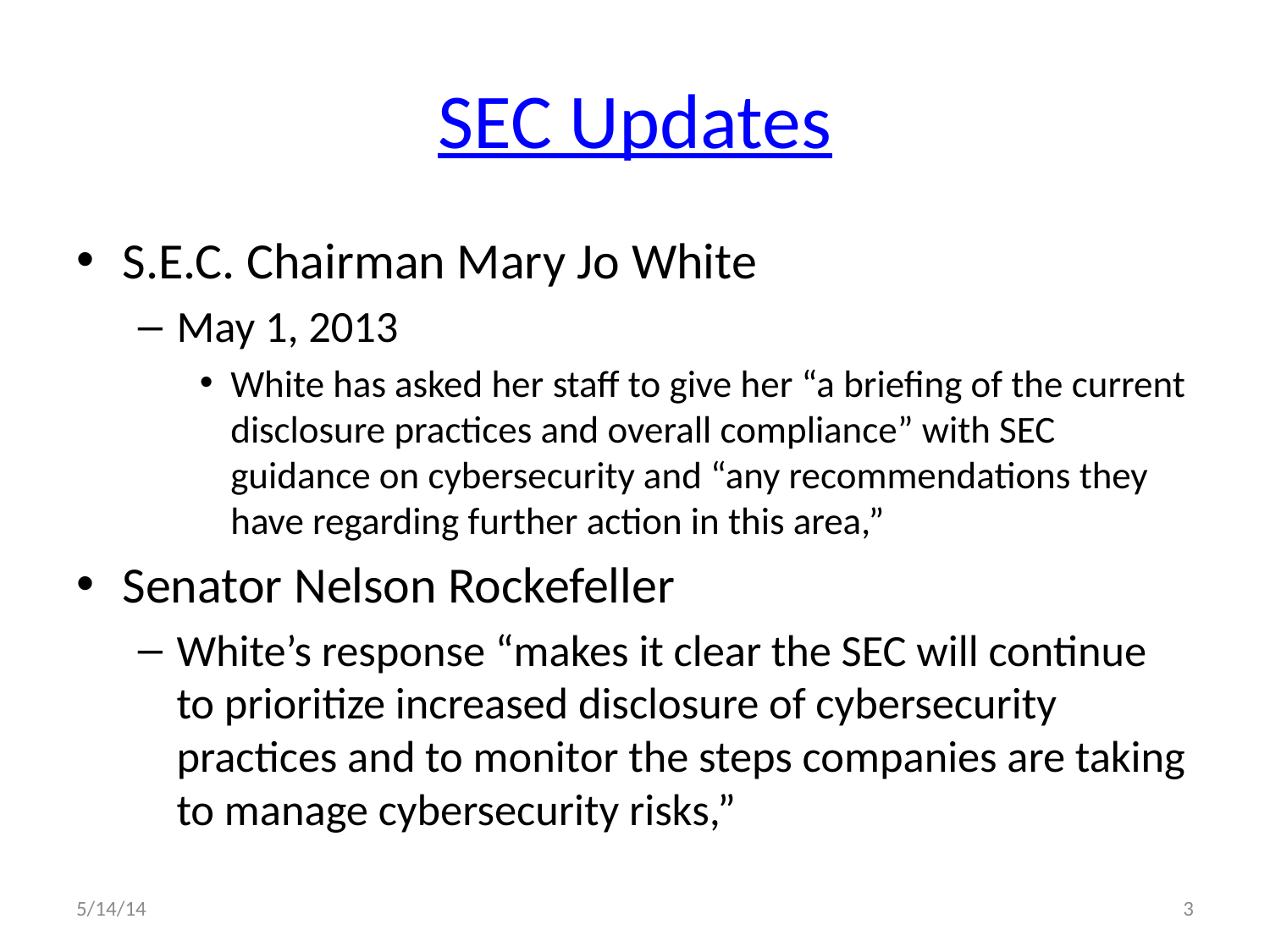

# SEC Updates
S.E.C. Chairman Mary Jo White
May 1, 2013
White has asked her staff to give her “a briefing of the current disclosure practices and overall compliance” with SEC guidance on cybersecurity and “any recommendations they have regarding further action in this area,”
Senator Nelson Rockefeller
White’s response “makes it clear the SEC will continue to prioritize increased disclosure of cybersecurity practices and to monitor the steps companies are taking to manage cybersecurity risks,”
5/14/14
3